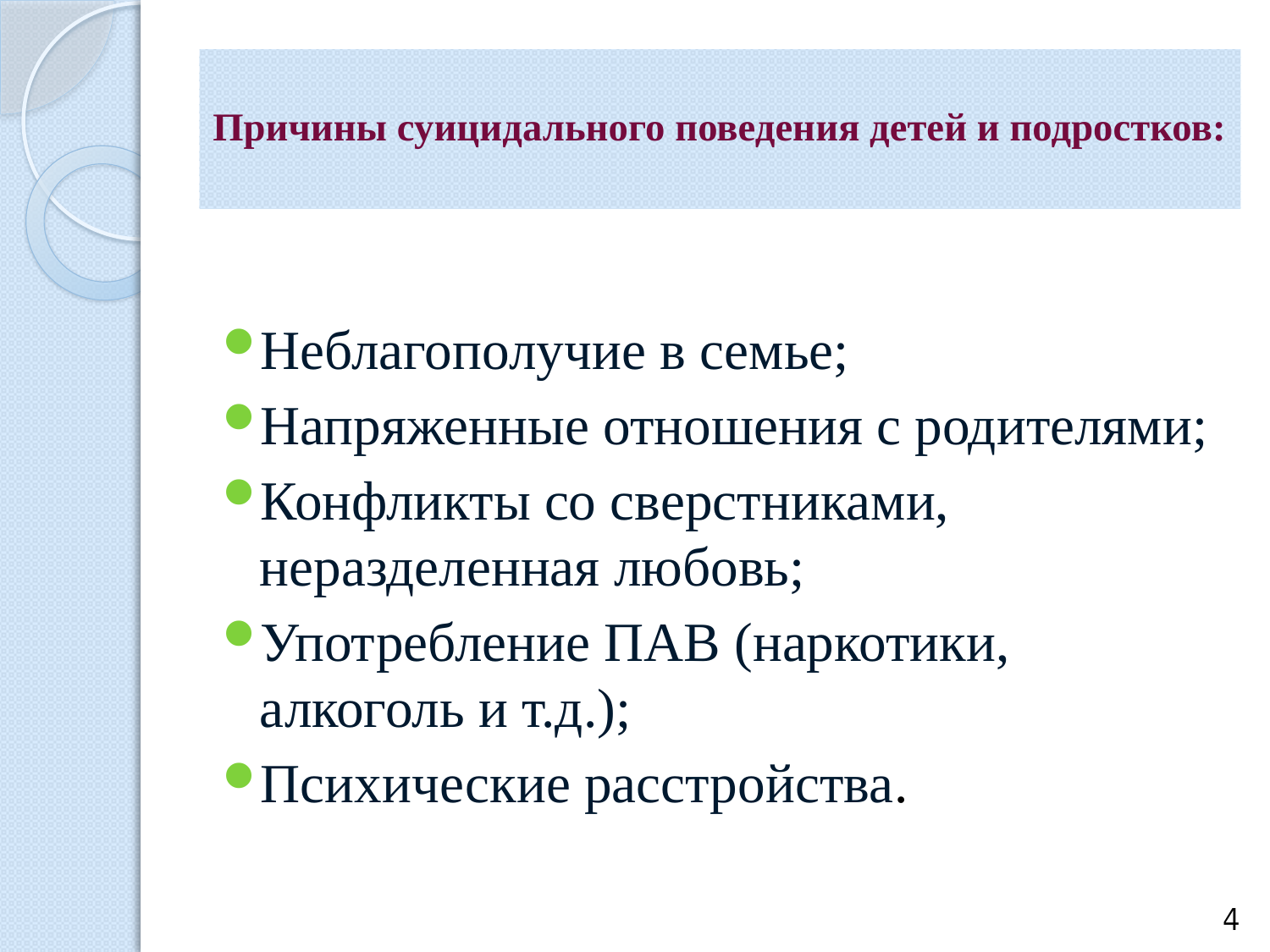

# Причины суицидального поведения детей и подростков:

Неблагополучие в семье;
Напряженные отношения с родителями;
Конфликты со сверстниками, неразделенная любовь;
Употребление ПАВ (наркотики, алкоголь и т.д.);
Психические расстройства.

4